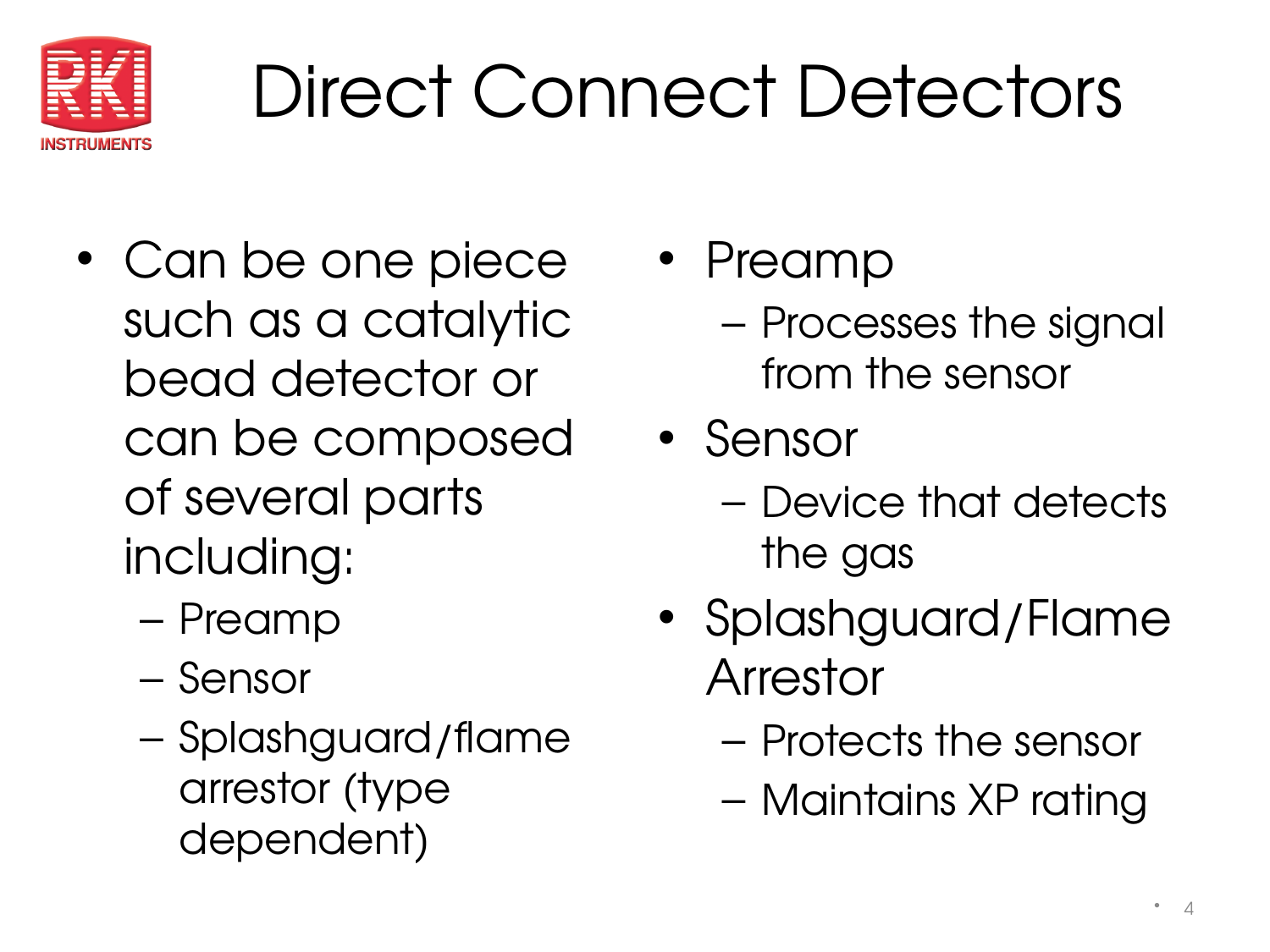

# Direct Connect Detectors
Can be one piece such as a catalytic bead detector or can be composed of several parts including:
Preamp
Sensor
Splashguard/flame arrestor (type dependent)
Preamp
Processes the signal from the sensor
Sensor
Device that detects the gas
Splashguard/Flame Arrestor
Protects the sensor
Maintains XP rating
4